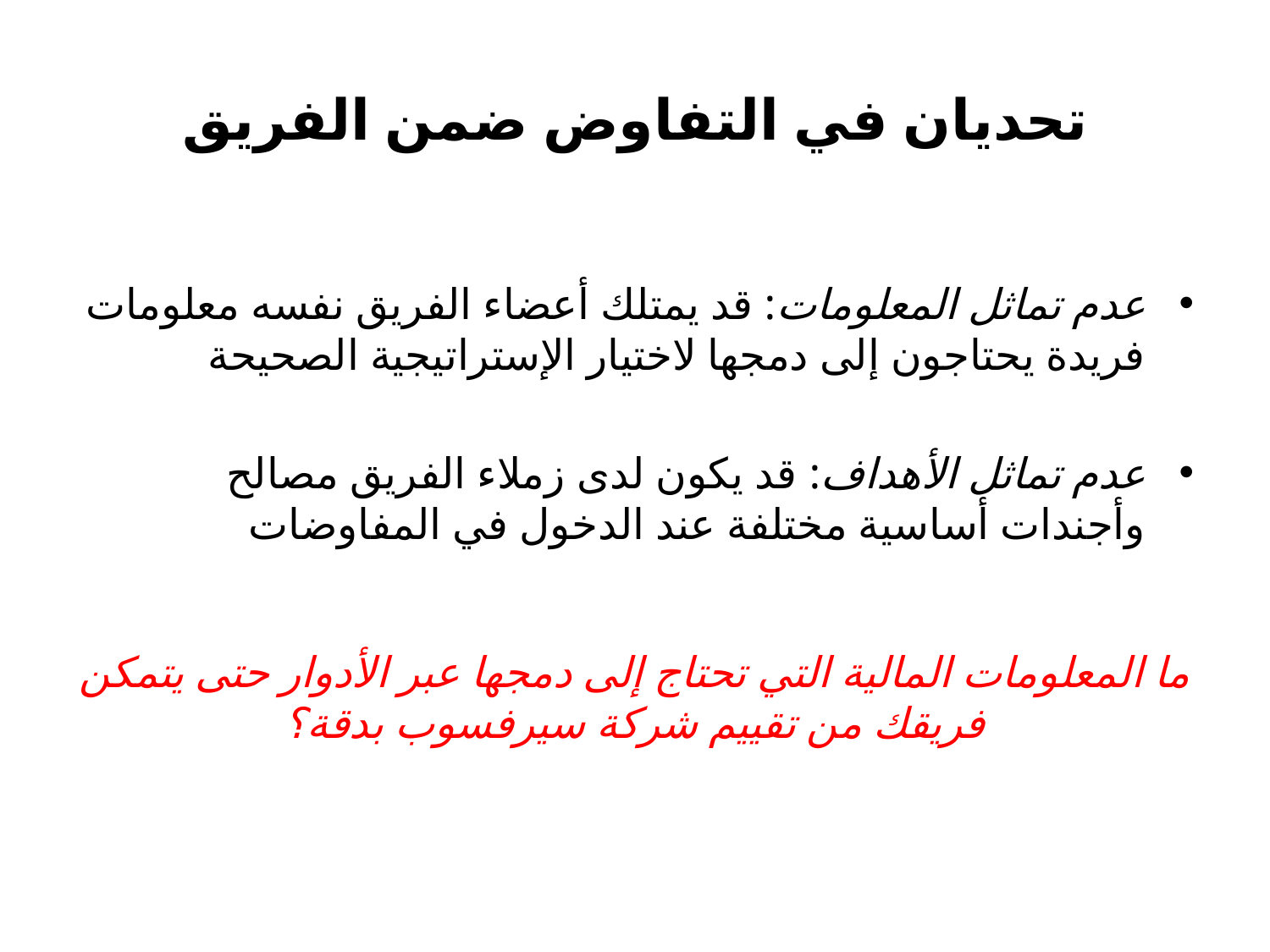

# تحديان في التفاوض ضمن الفريق
عدم تماثل المعلومات: قد يمتلك أعضاء الفريق نفسه معلومات فريدة يحتاجون إلى دمجها لاختيار الإستراتيجية الصحيحة

عدم تماثل الأهداف: قد يكون لدى زملاء الفريق مصالح وأجندات أساسية مختلفة عند الدخول في المفاوضات

ما المعلومات المالية التي تحتاج إلى دمجها عبر الأدوار حتى يتمكن فريقك من تقييم شركة سيرفسوب بدقة؟